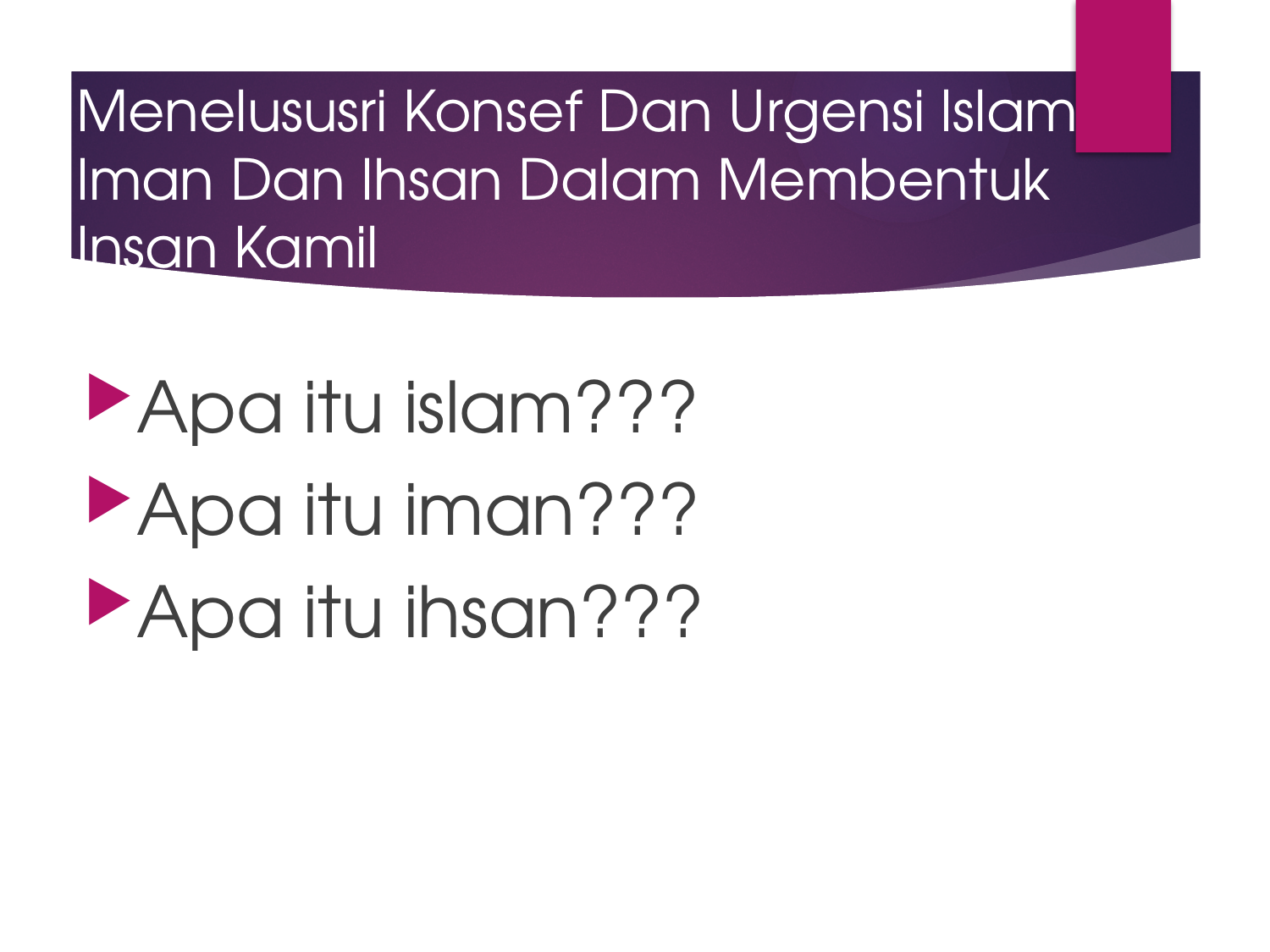

# Menelususri Konsef Dan Urgensi Islam Iman Dan Ihsan Dalam Membentuk Insan Kamil
Apa itu islam???
Apa itu iman???
Apa itu ihsan???